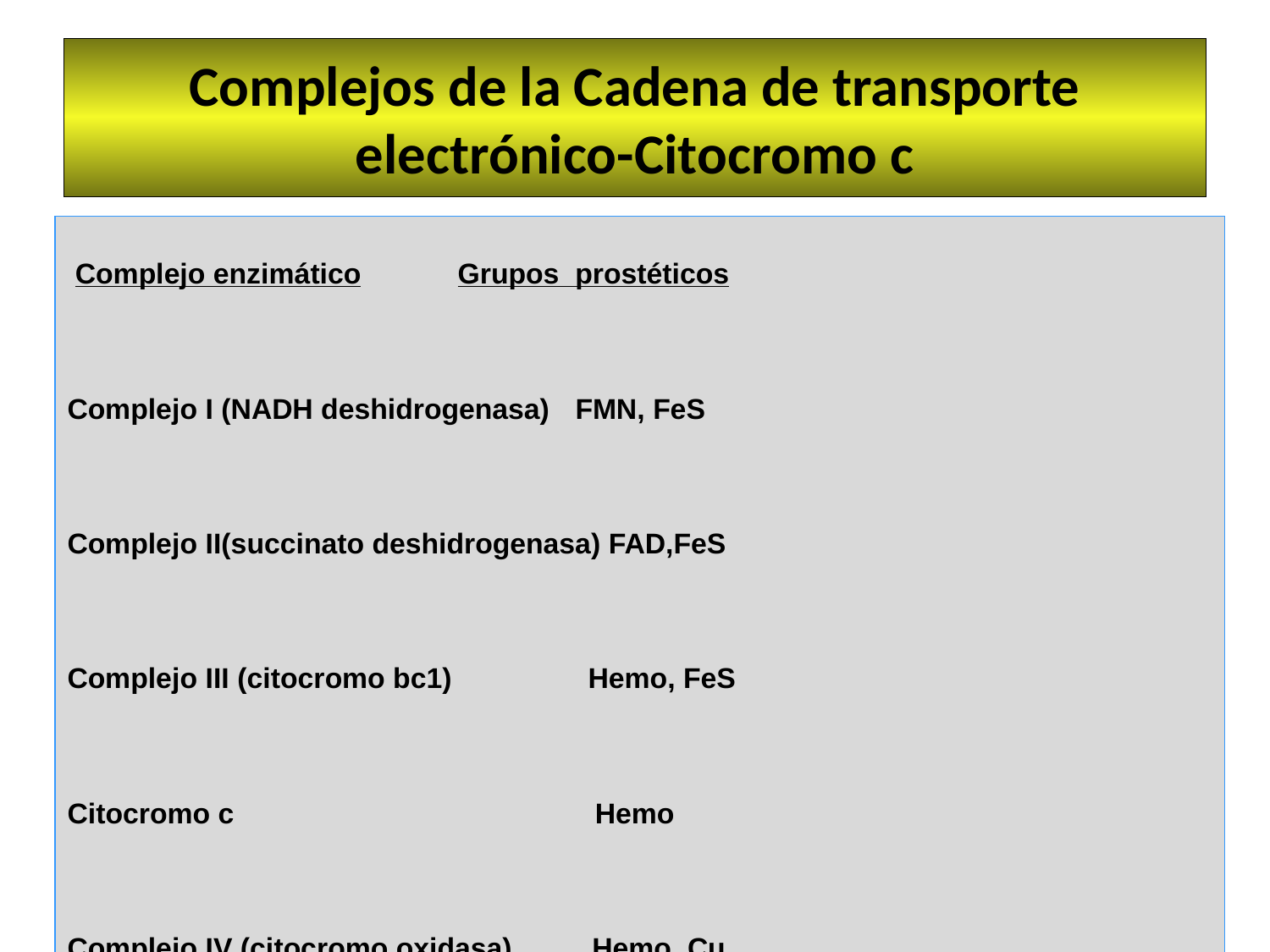

# Complejos de la Cadena de transporte electrónico-Citocromo c
 Complejo enzimático            Grupos  prostéticos

Complejo I (NADH deshidrogenasa) 	FMN, FeS

Complejo II(succinato deshidrogenasa) FAD,FeS

Complejo III (citocromo bc1)                 Hemo, FeS

Citocromo c                                             Hemo

Complejo IV (citocromo oxidasa)          Hemo, Cu